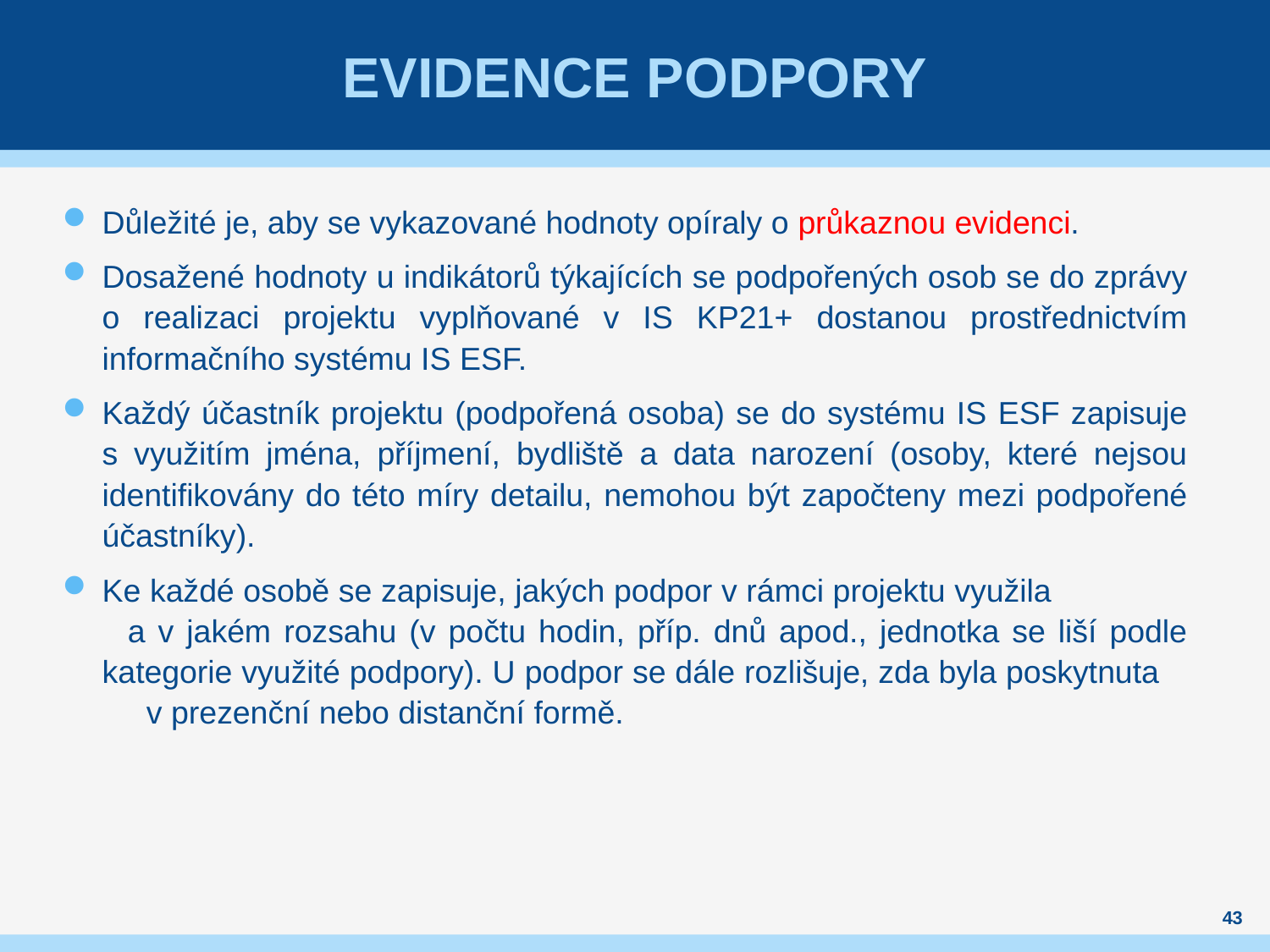

# EVIDENCE PODPORY

Důležité je, aby se vykazované hodnoty opíraly o průkaznou evidenci.
Dosažené hodnoty u indikátorů týkajících se podpořených osob se do zprávy o realizaci projektu vyplňované v IS KP21+ dostanou prostřednictvím informačního systému IS ESF.
Každý účastník projektu (podpořená osoba) se do systému IS ESF zapisuje s využitím jména, příjmení, bydliště a data narození (osoby, které nejsou identifikovány do této míry detailu, nemohou být započteny mezi podpořené účastníky).
Ke každé osobě se zapisuje, jakých podpor v rámci projektu využila                  a v jakém rozsahu (v počtu hodin, příp. dnů apod., jednotka se liší podle kategorie využité podpory). U podpor se dále rozlišuje, zda byla poskytnuta         v prezenční nebo distanční formě.

43